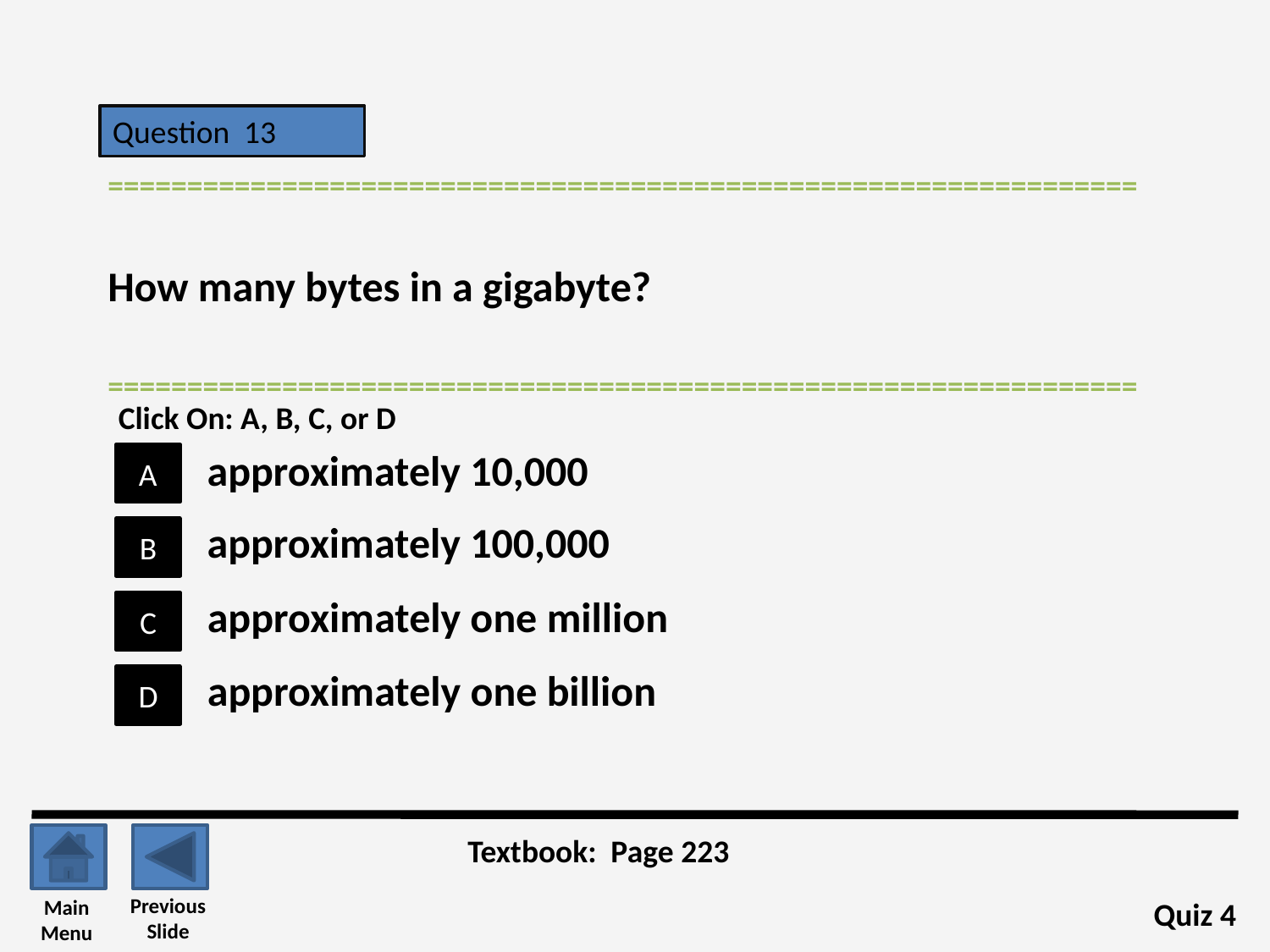

Question  13
=================================================================
How many bytes in a gigabyte?
=================================================================
Click On: A, B, C, or D

approximately 10,000
A
approximately 100,000
B
approximately one million
C
approximately one billion
D

Textbook:  Page 223
Previous
Slide
Main
Menu
Quiz 4